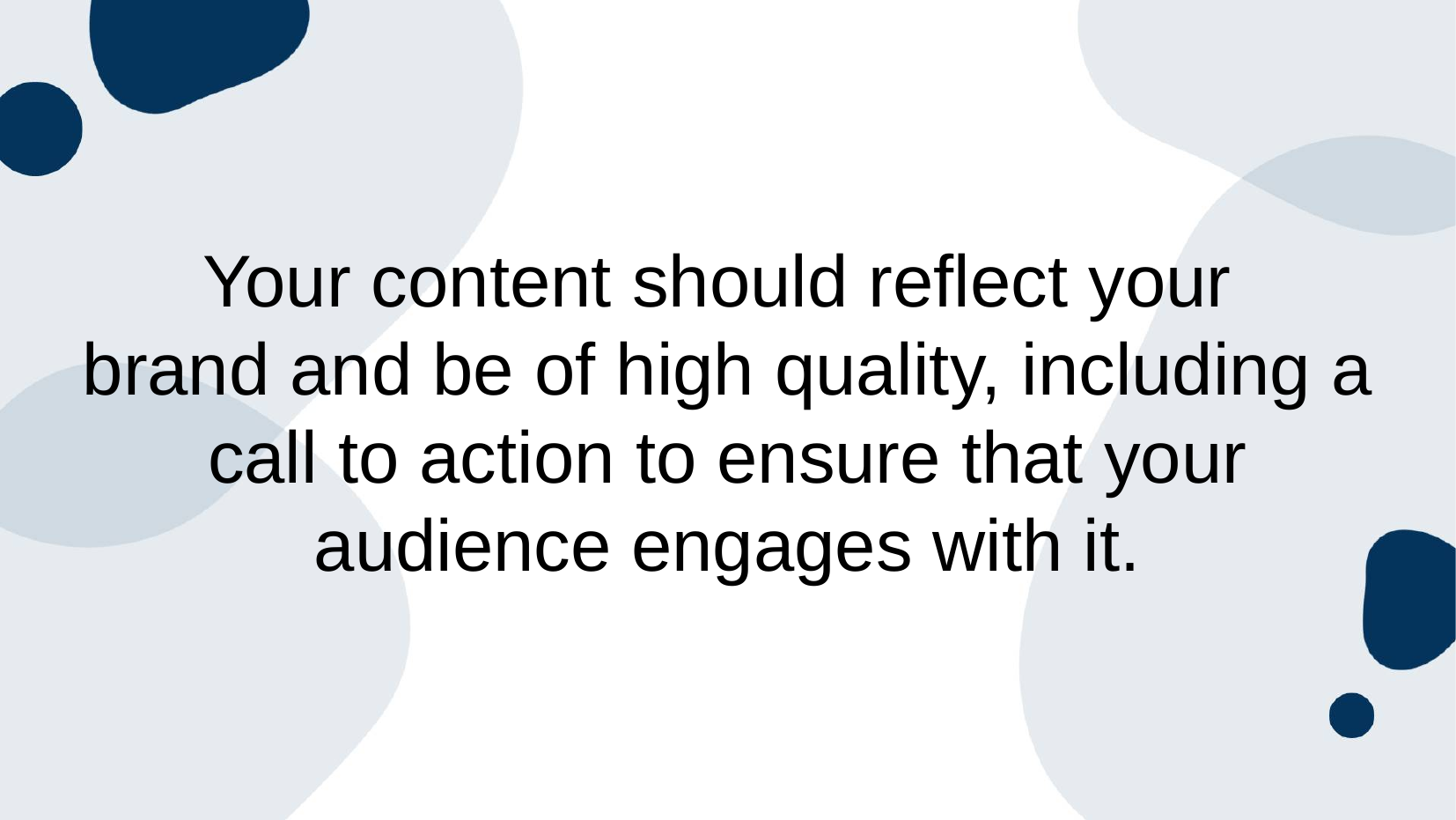

Your content should reflect your
brand and be of high quality, including a call to action to ensure that your audience engages with it.